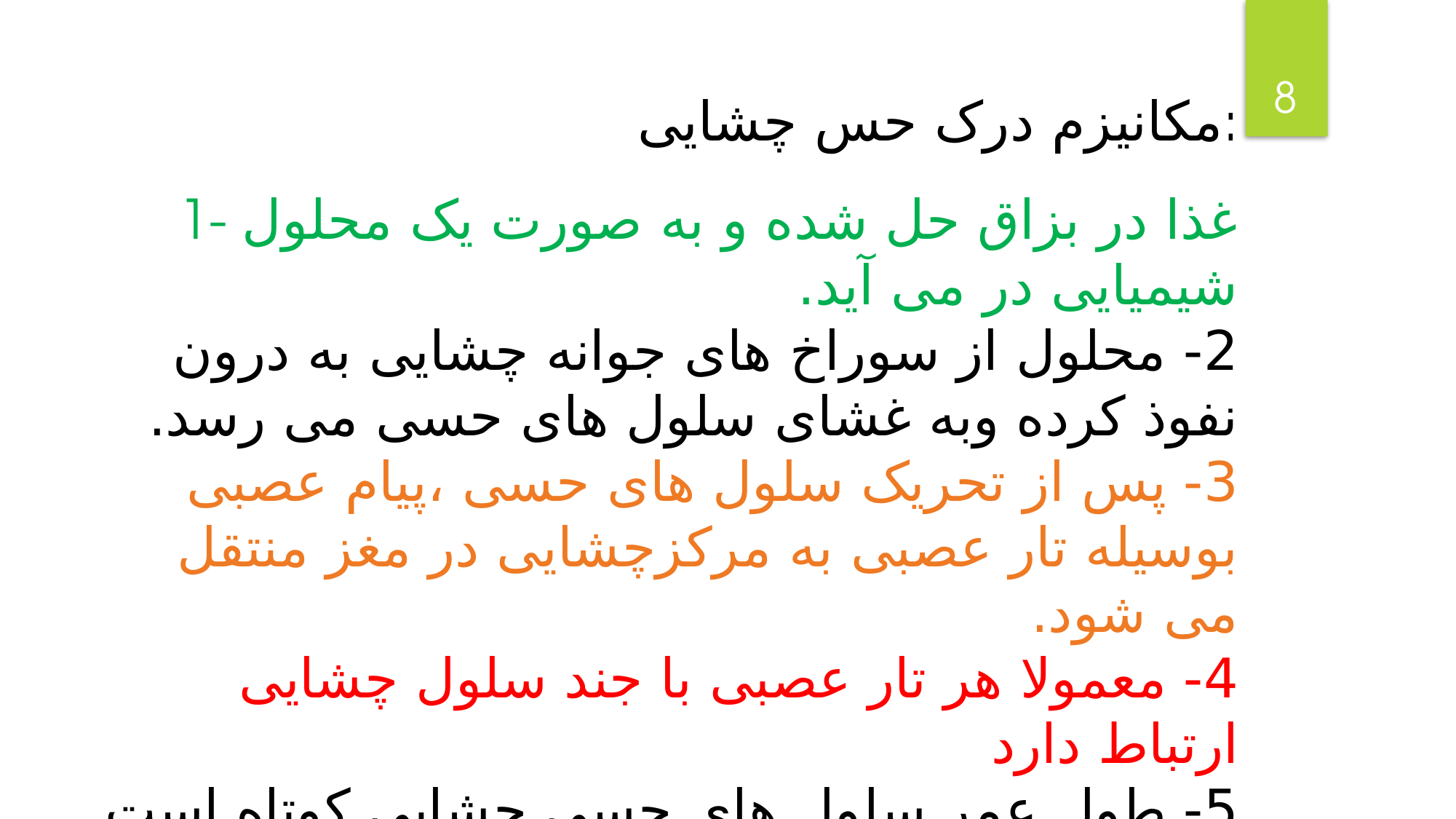

8
مکانیزم درک حس چشایی:
1- غذا در بزاق حل شده و به صورت یک محلول شیمیایی در می آید.
2- محلول از سوراخ های جوانه چشایی به درون نفوذ کرده وبه غشای سلول های حسی می رسد.
3- پس از تحریک سلول های حسی ،پیام عصبی بوسیله تار عصبی به مرکزچشایی در مغز منتقل می شود.
4- معمولا هر تار عصبی با جند سلول چشایی ارتباط دارد
5- طول عمر سلول های حسی چشایی کوتاه است و سلول های جدید جایگزین می شوند.